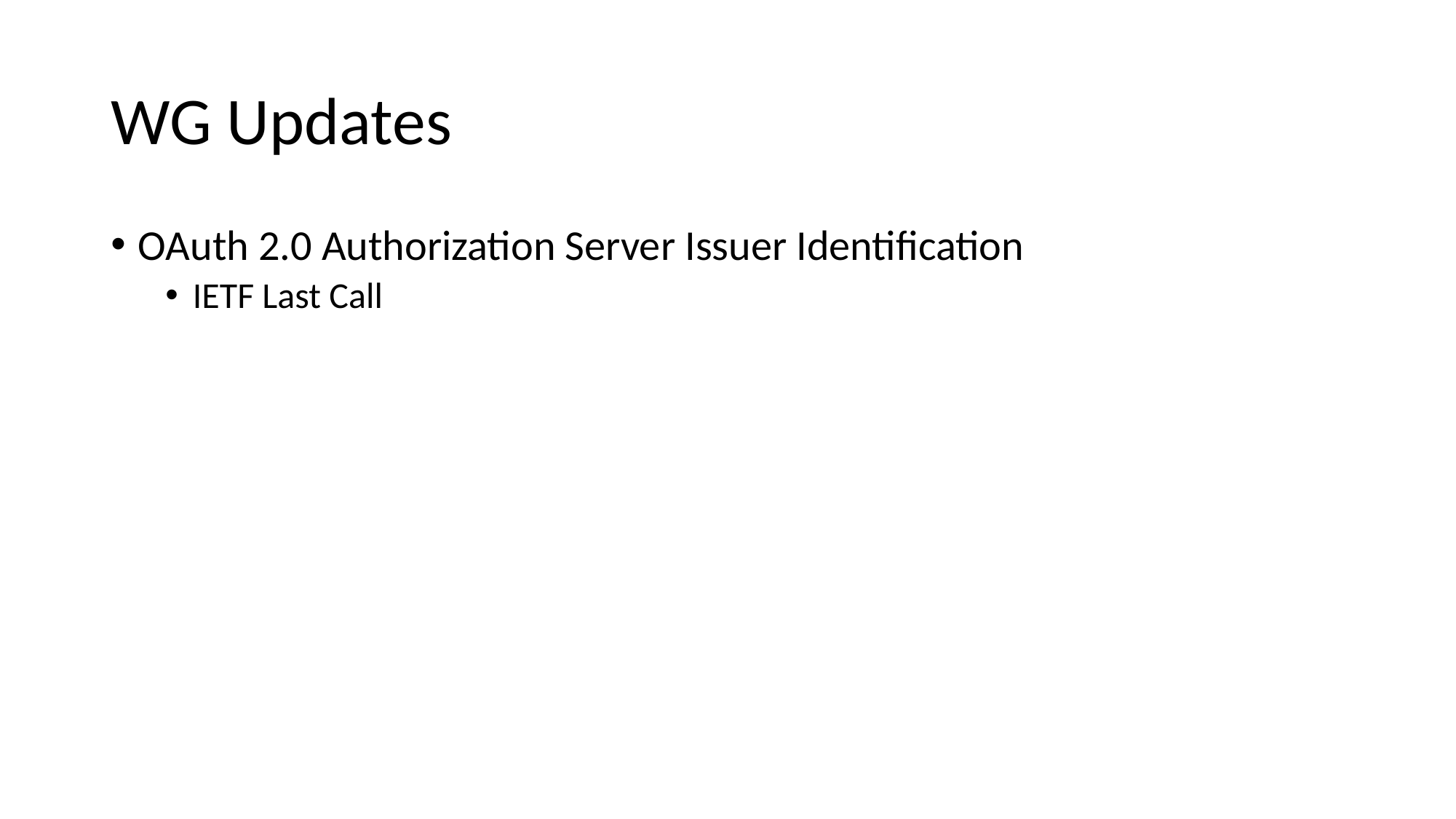

# WG Updates
OAuth 2.0 Authorization Server Issuer Identification
IETF Last Call